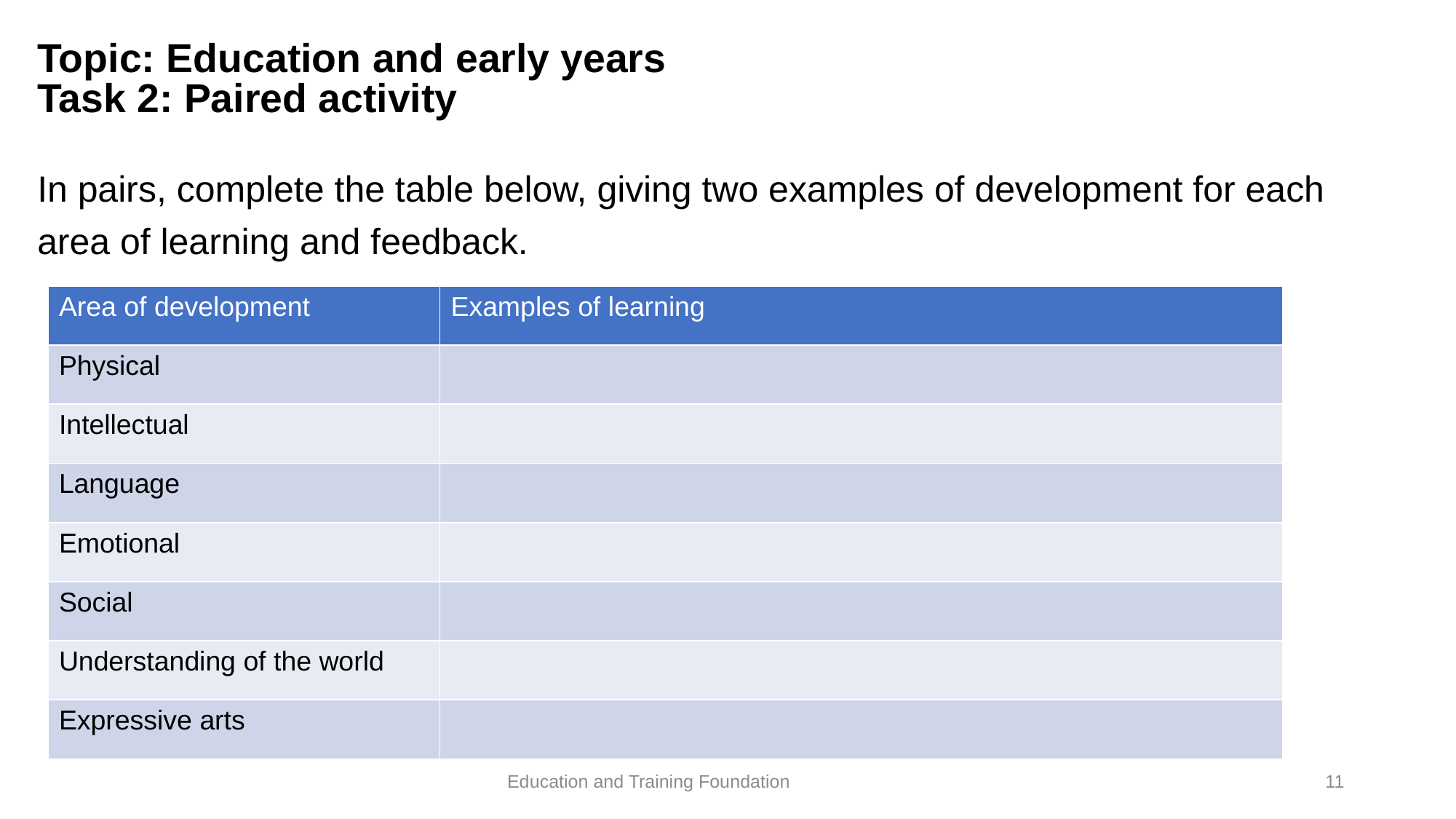

# Topic: Education and early years Task 2: Paired activity
In pairs, complete the table below, giving two examples of development for each area of learning and feedback.

| Area of development | Examples of learning |
| --- | --- |
| Physical |  |
| Intellectual |  |
| Language |  |
| Emotional |  |
| Social |  |
| Understanding of the world |  |
| Expressive arts |  |
11
Education and Training Foundation